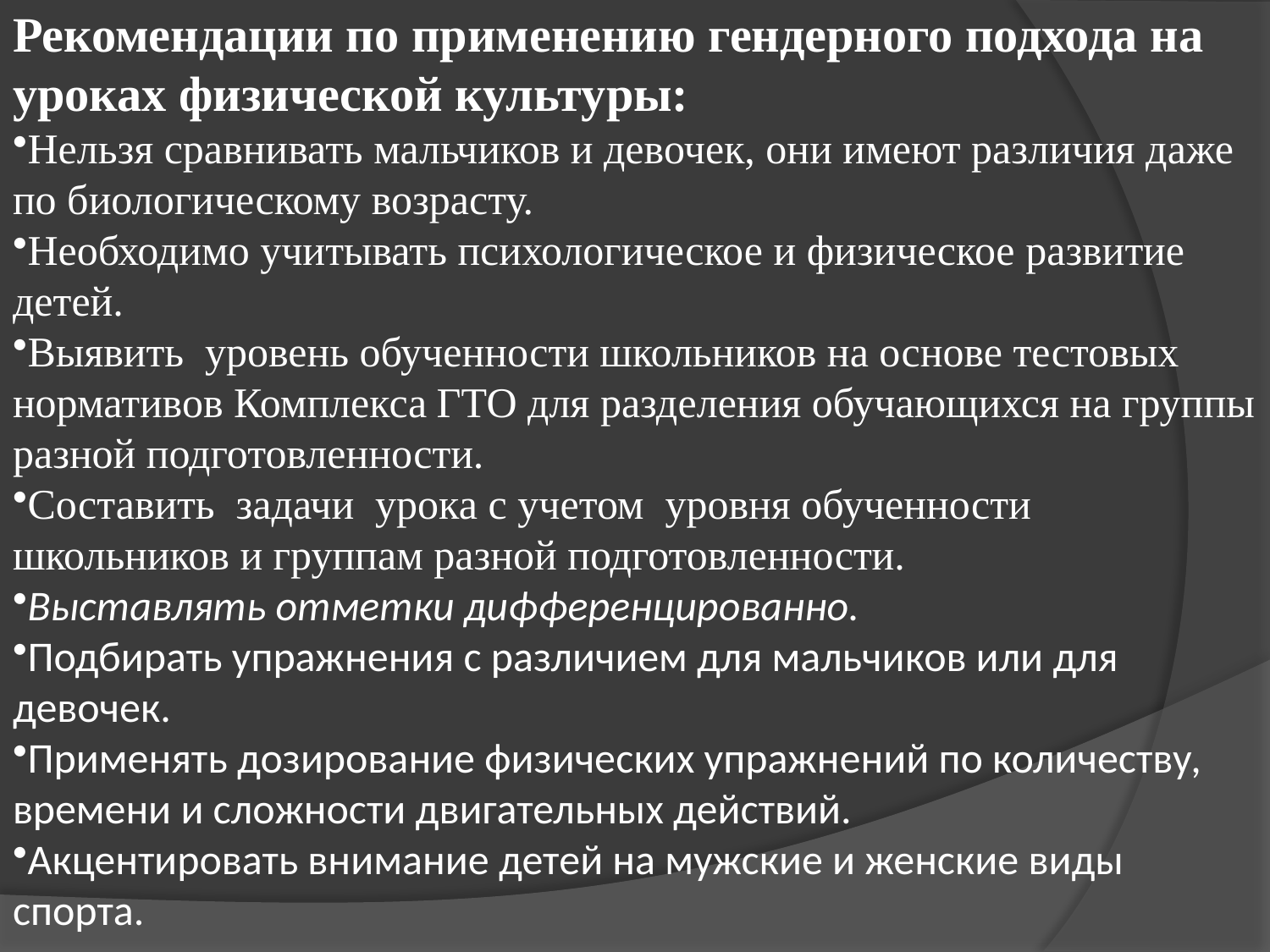

Рекомендации по применению гендерного подхода на уроках физической культуры:
Нельзя сравнивать мальчиков и девочек, они имеют различия даже по биологическому возрасту.
Необходимо учитывать психологическое и физическое развитие детей.
Выявить  уровень обученности школьников на основе тестовых нормативов Комплекса ГТО для разделения обучающихся на группы разной подготовленности.
Составить  задачи  урока с учетом  уровня обученности школьников и группам разной подготовленности.
Выставлять отметки дифференцированно.
Подбирать упражнения с различием для мальчиков или для девочек.
Применять дозирование физических упражнений по количеству, времени и сложности двигательных действий.
Акцентировать внимание детей на мужские и женские виды спорта.